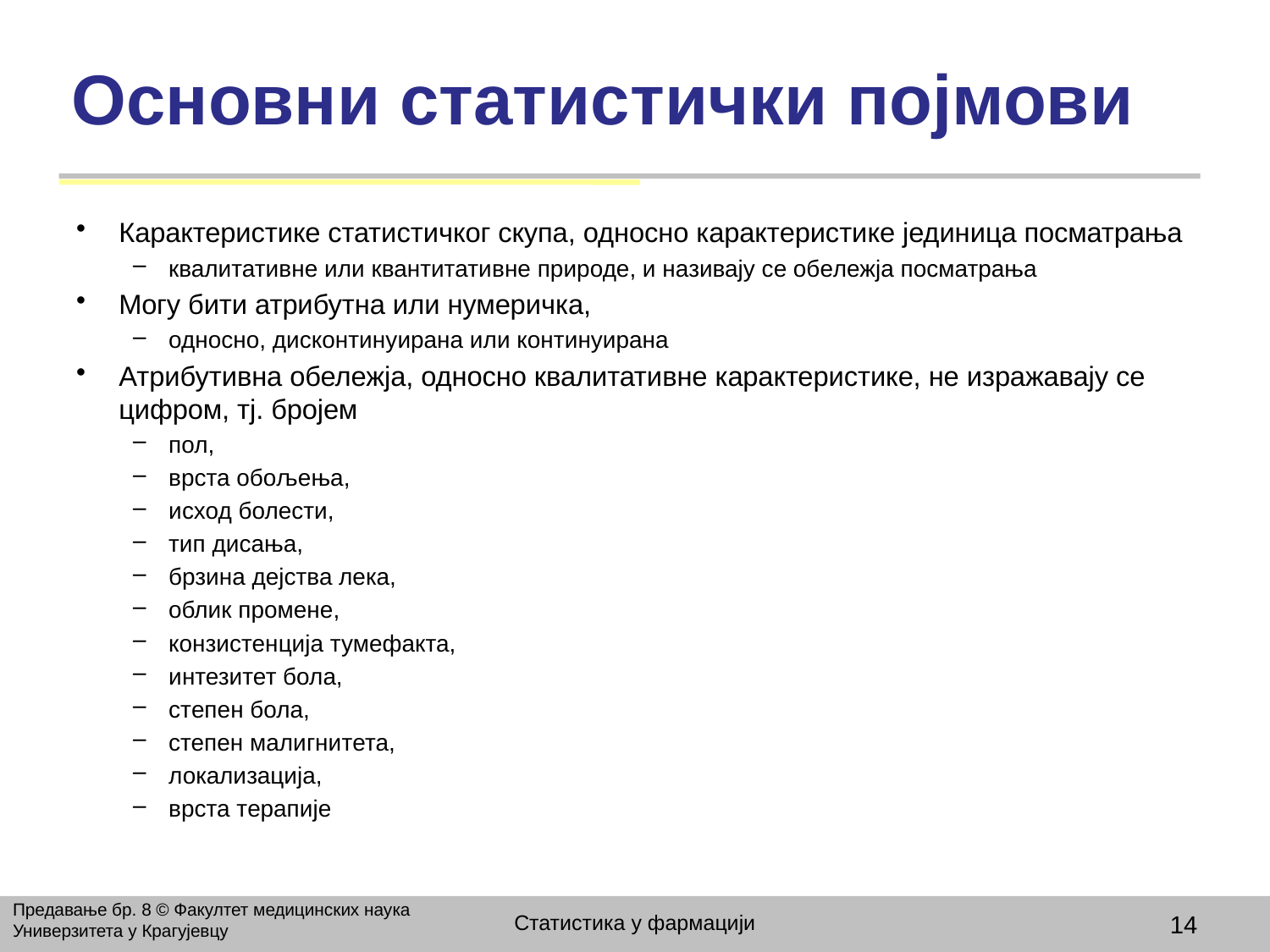

# Основни статистички појмови
Карактеристике статистичког скупа, односно карактеристике јединица посматрања
квалитативне или квантитативне природе, и називају се обележја посматрања
Могу бити атрибутна или нумеричка,
односно, дисконтинуирана или континуирана
Атрибутивна обележја, односно квалитативне карактеристике, не изражавају се цифром, тј. бројем
пол,
врста обољења,
исход болести,
тип дисања,
брзина дејства лека,
облик промене,
конзистенција тумефакта,
интезитет бола,
степен бола,
степен малигнитета,
локализација,
врста терапије
Предавање бр. 8 © Факултет медицинских наука Универзитета у Крагујевцу
Статистика у фармацији
14